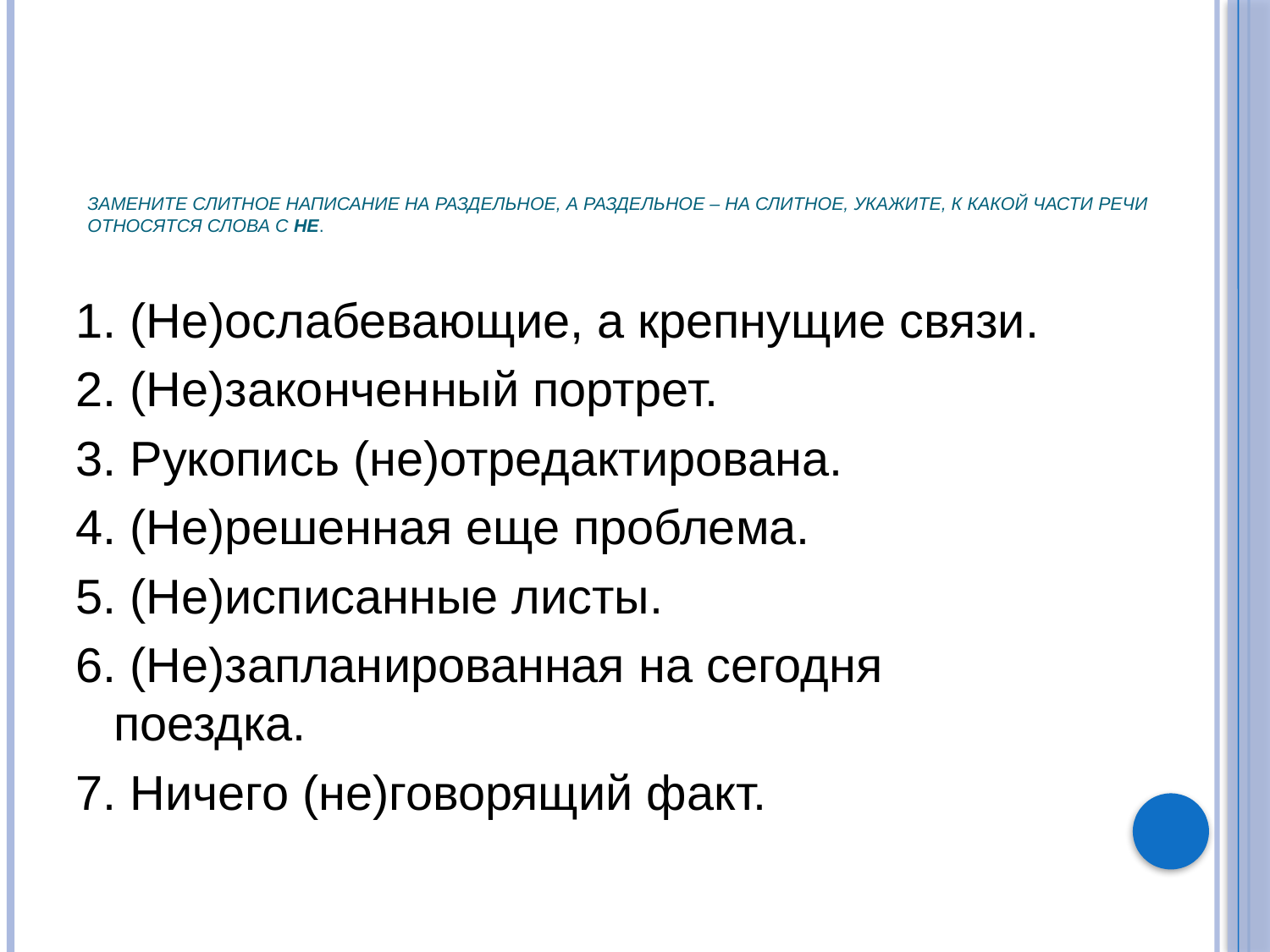

# Замените слитное написание на раздельное, а раздельное – на слитное, укажите, к какой части речи относятся слова с не.

1. (Не)ослабевающие, а крепнущие связи.
2. (Не)законченный портрет.
3. Рукопись (не)отредактирована.
4. (Не)решенная еще проблема.
5. (Не)исписанные листы.
6. (Не)запланированная на сегодня поездка.
7. Ничего (не)говорящий факт.